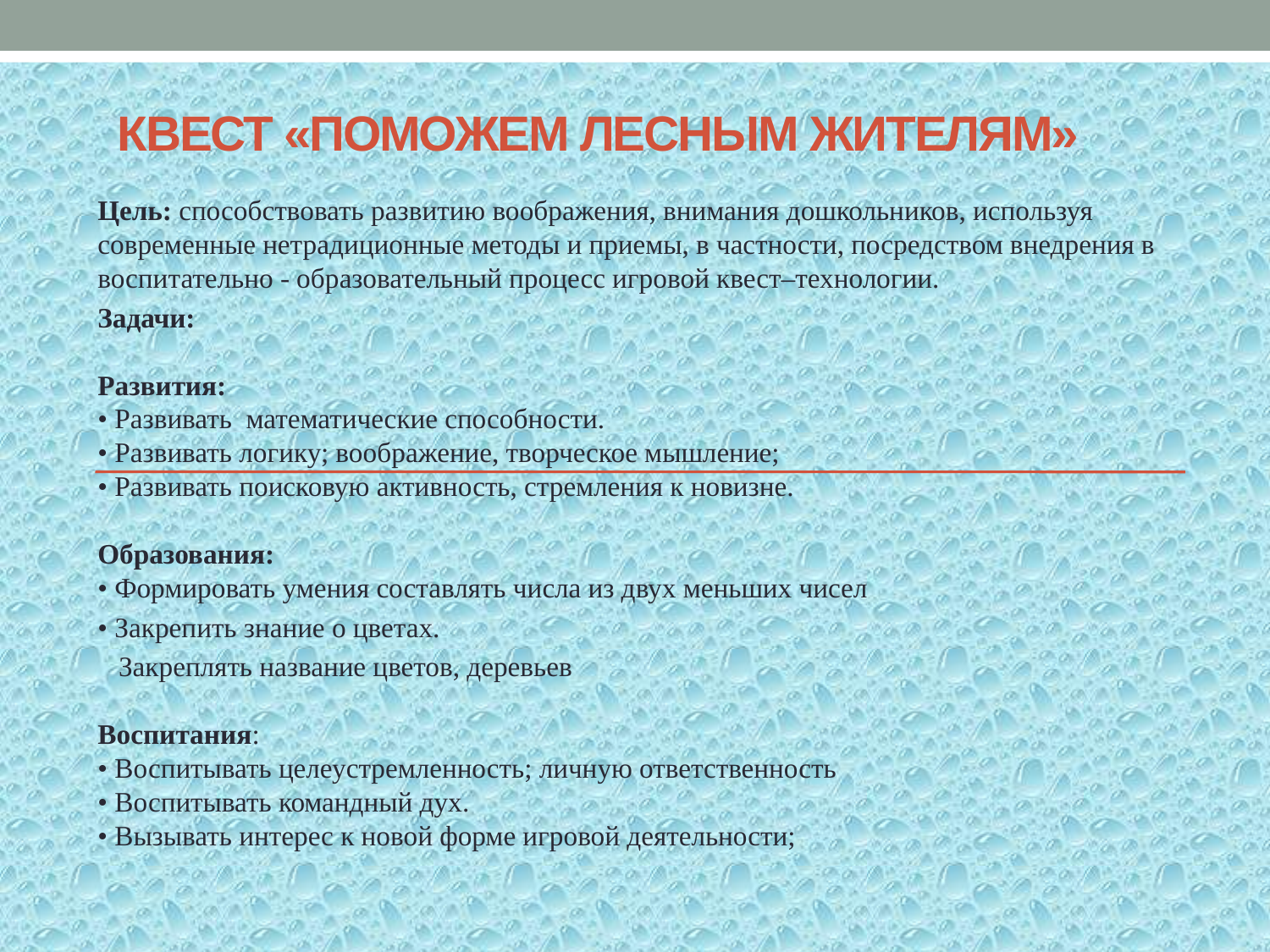

# Квест «Поможем лесным жителям»
Цель: способствовать развитию воображения, внимания дошкольников, используя современные нетрадиционные методы и приемы, в частности, посредством внедрения в воспитательно - образовательный процесс игровой квест–технологии.
Задачи:
Развития:
• Развивать  математические способности.
• Развивать логику; воображение, творческое мышление;
• Развивать поисковую активность, стремления к новизне.
Образования:
• Фор­мировать умения составлять числа из двух меньших чисел
• Закрепить знание о цветах.
   Закреплять название цветов, деревьев
Воспитания:
• Воспитывать целеустремленность; личную ответственность
• Воспитывать командный дух.
• Вызывать интерес к новой форме игровой деятельности;